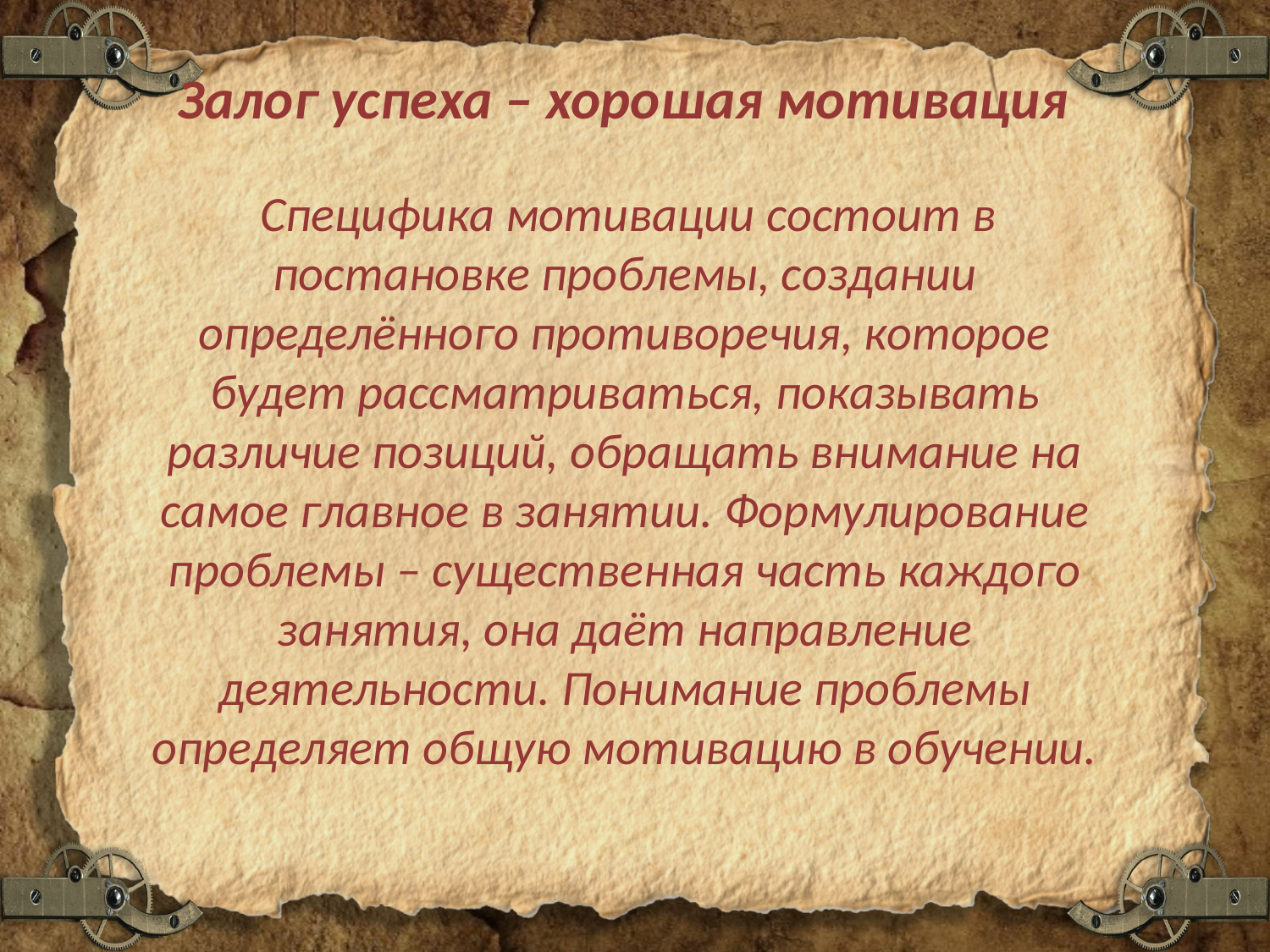

Залог успеха – хорошая мотивация
 Специфика мотивации состоит в постановке проблемы, создании определённого противоречия, которое будет рассматриваться, показывать различие позиций, обращать внимание на самое главное в занятии. Формулирование проблемы – существенная часть каждого занятия, она даёт направление деятельности. Понимание проблемы определяет общую мотивацию в обучении.